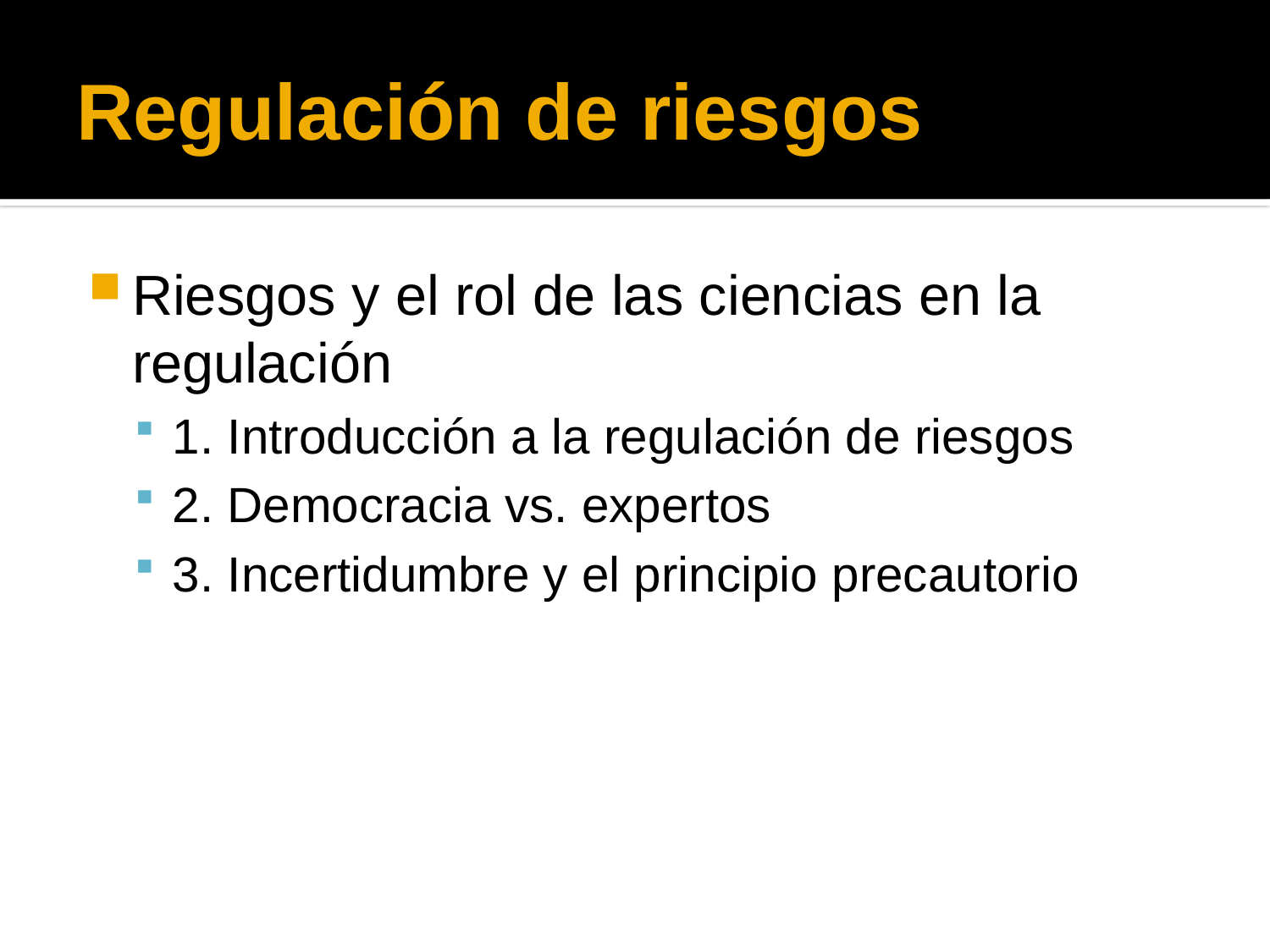

# Regulación de riesgos
Riesgos y el rol de las ciencias en la regulación
1. Introducción a la regulación de riesgos
2. Democracia vs. expertos
3. Incertidumbre y el principio precautorio